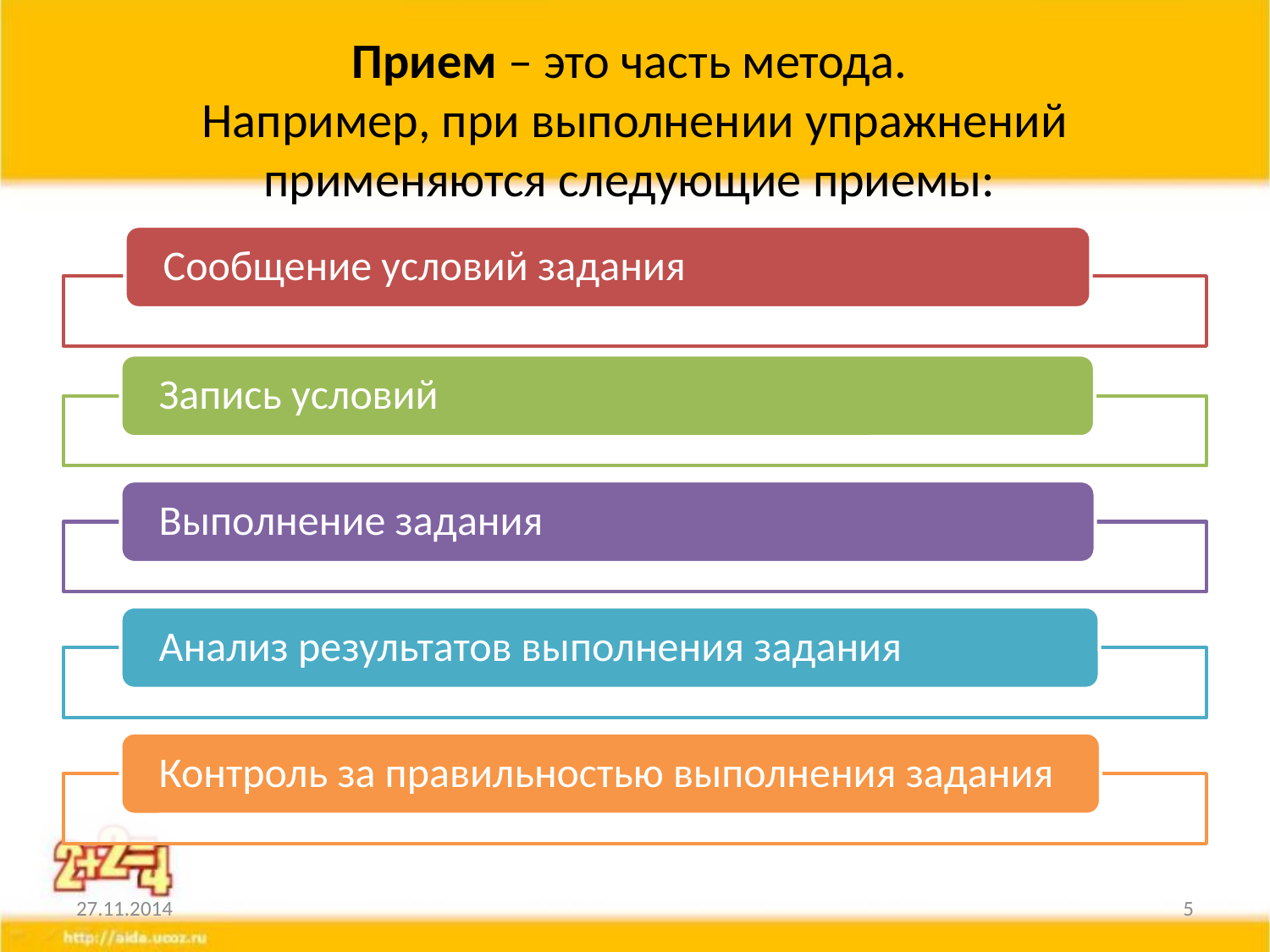

# Прием – это часть метода. Например, при выполнении упражнений применяются следующие приемы:
Сообщение условий задания
Запись условий
Выполнение задания
Анализ результатов выполнения задания
Контроль за правильностью выполнения задания

27.11.2014
5